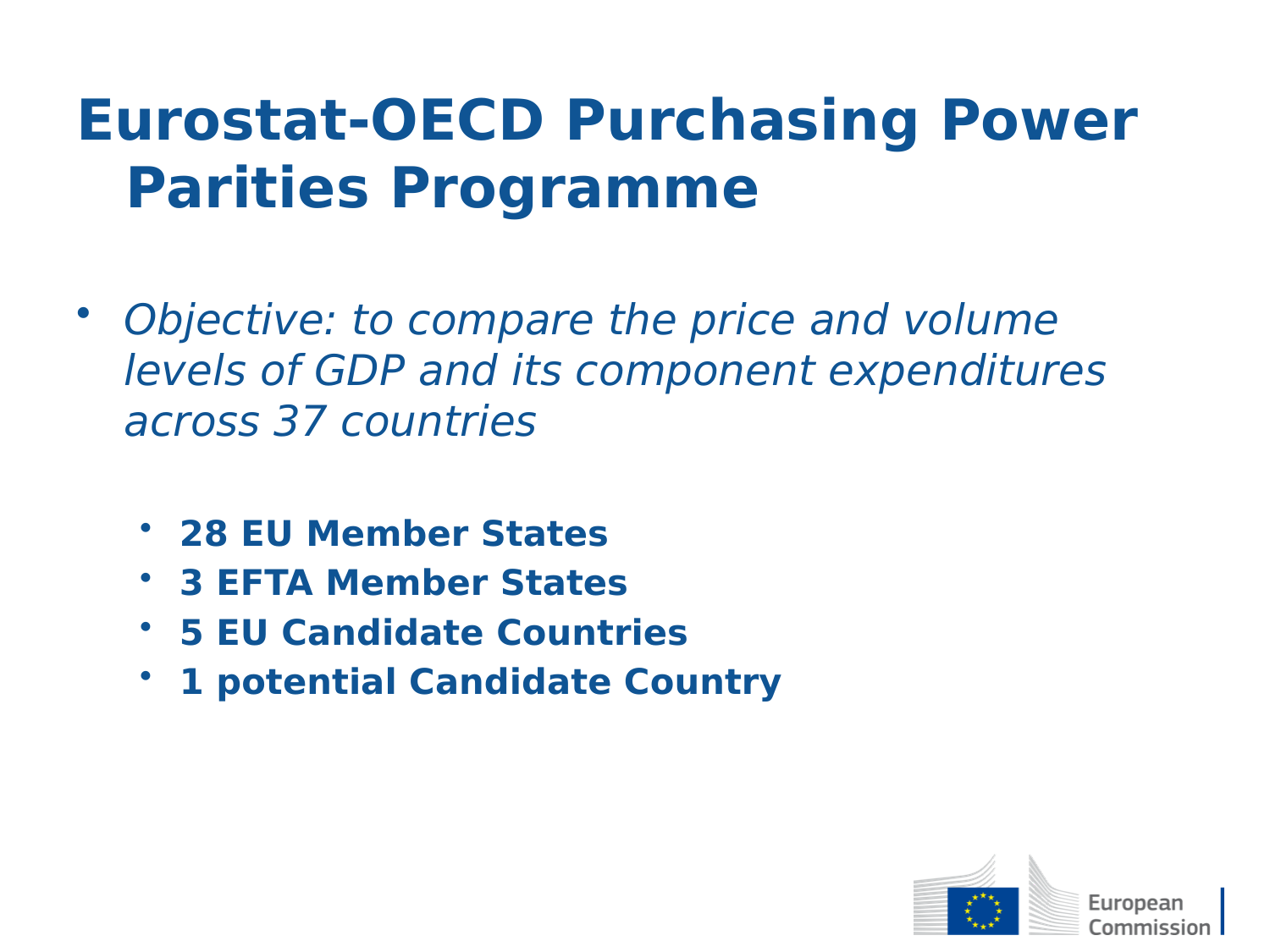

# Eurostat-OECD Purchasing Power Parities Programme
Objective: to compare the price and volume levels of GDP and its component expenditures across 37 countries

28 EU Member States
3 EFTA Member States
5 EU Candidate Countries
1 potential Candidate Country